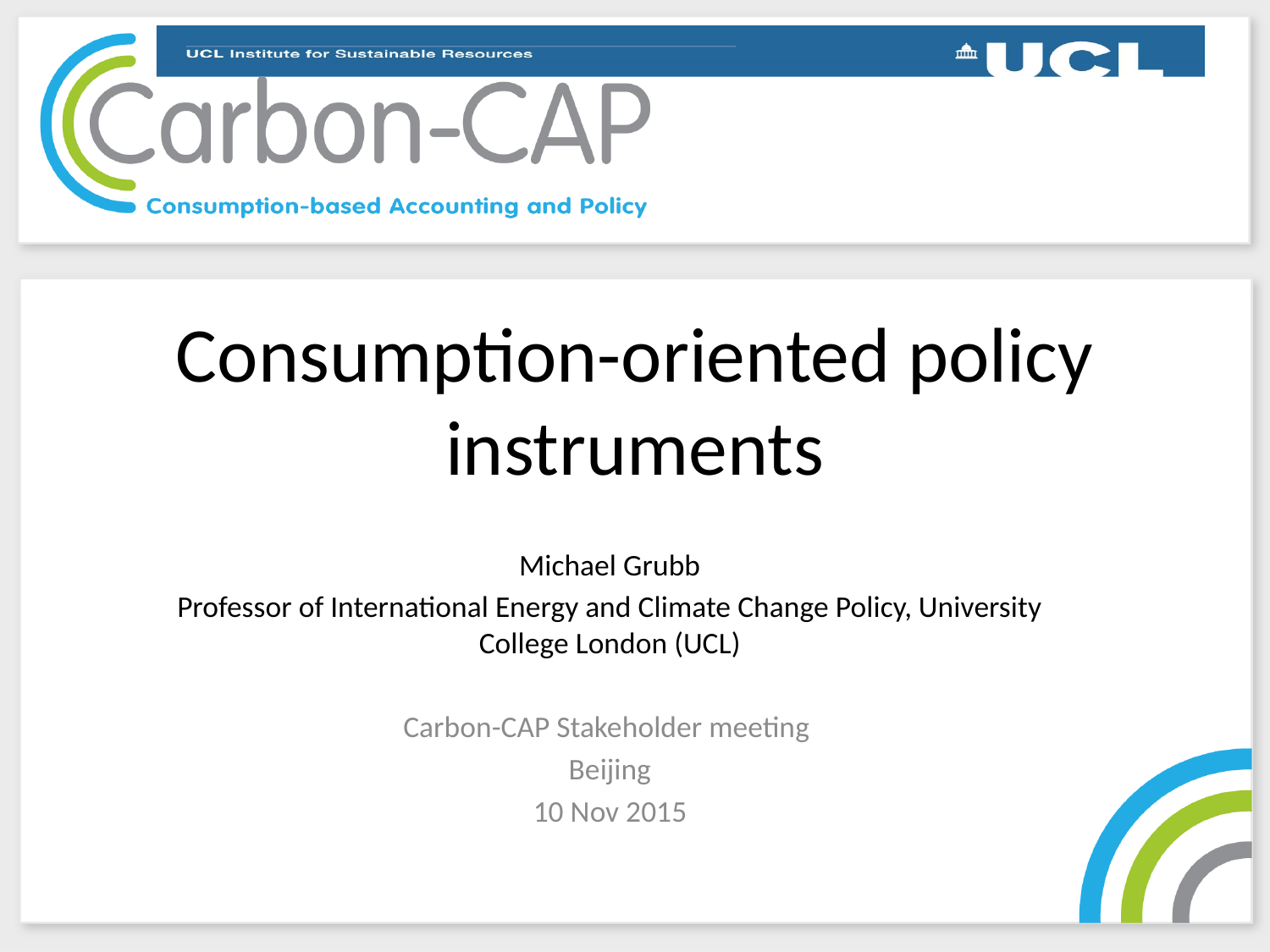

# Consumption-oriented policy instruments
Michael Grubb
Professor of International Energy and Climate Change Policy, University College London (UCL)

Carbon-CAP Stakeholder meeting
Beijing
10 Nov 2015